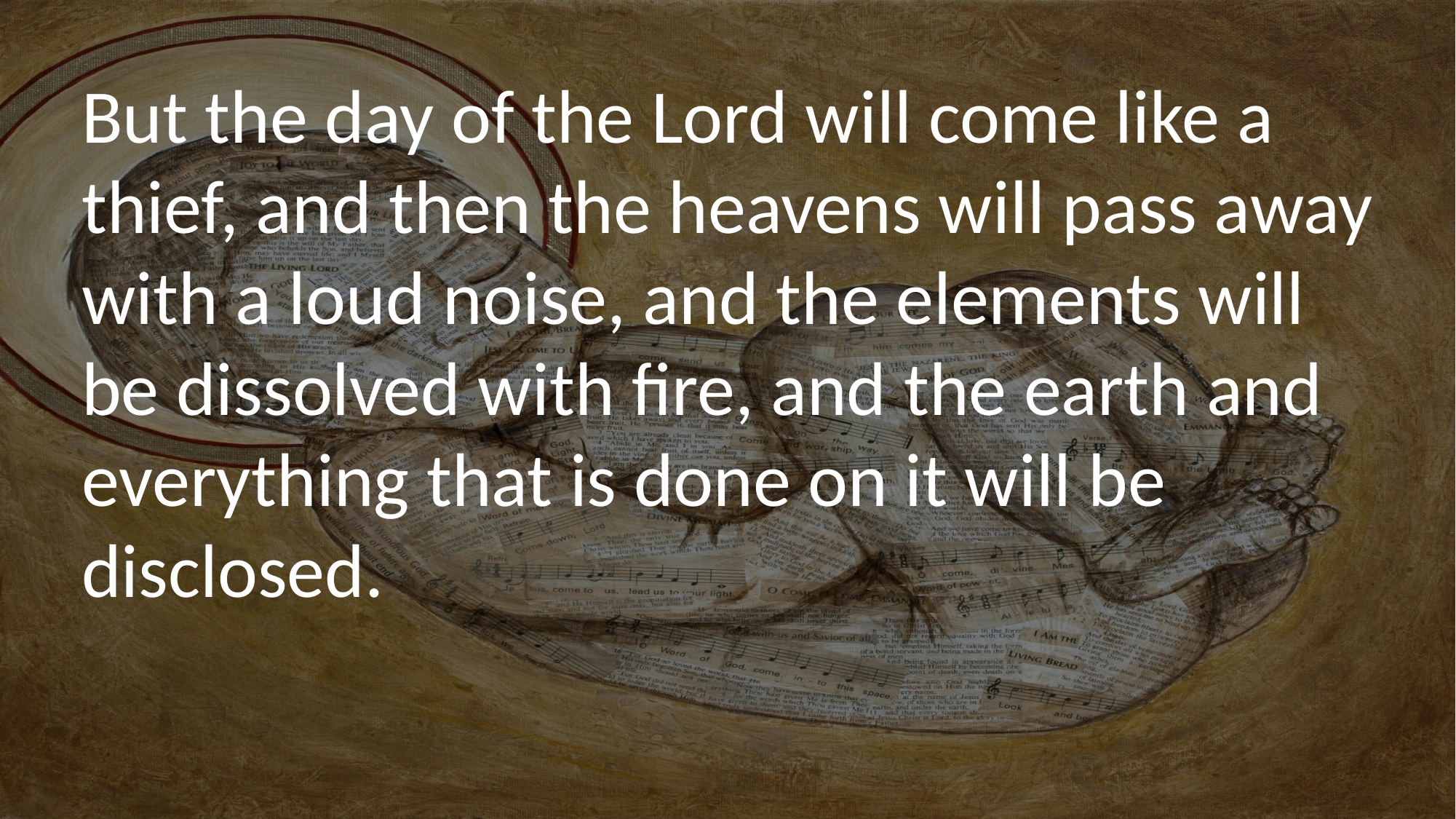

But the day of the Lord will come like a thief, and then the heavens will pass away with a loud noise, and the elements will be dissolved with fire, and the earth and everything that is done on it will be disclosed.